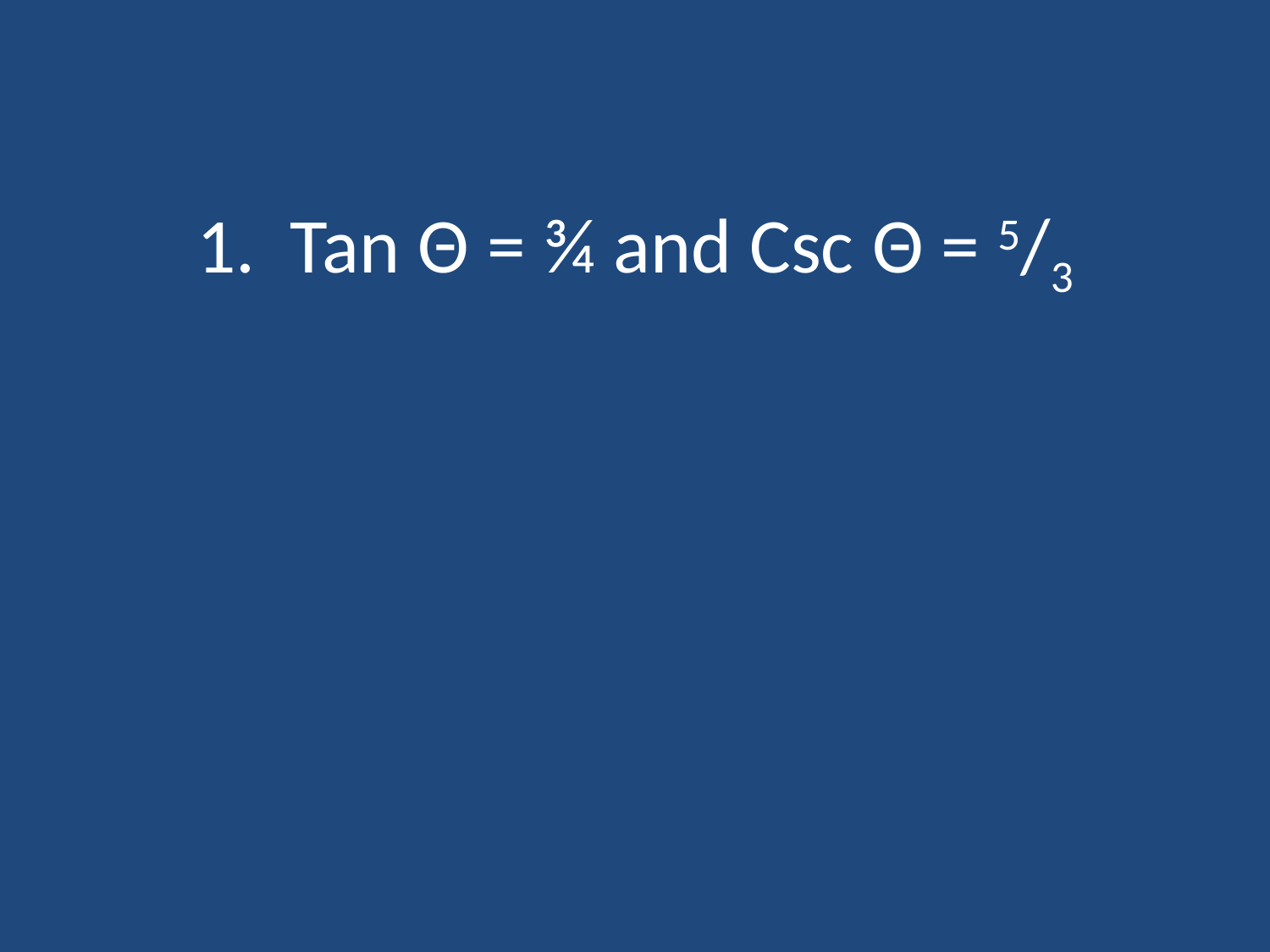

# 1.  Tan Θ = ¾ and Csc Θ = 5/3